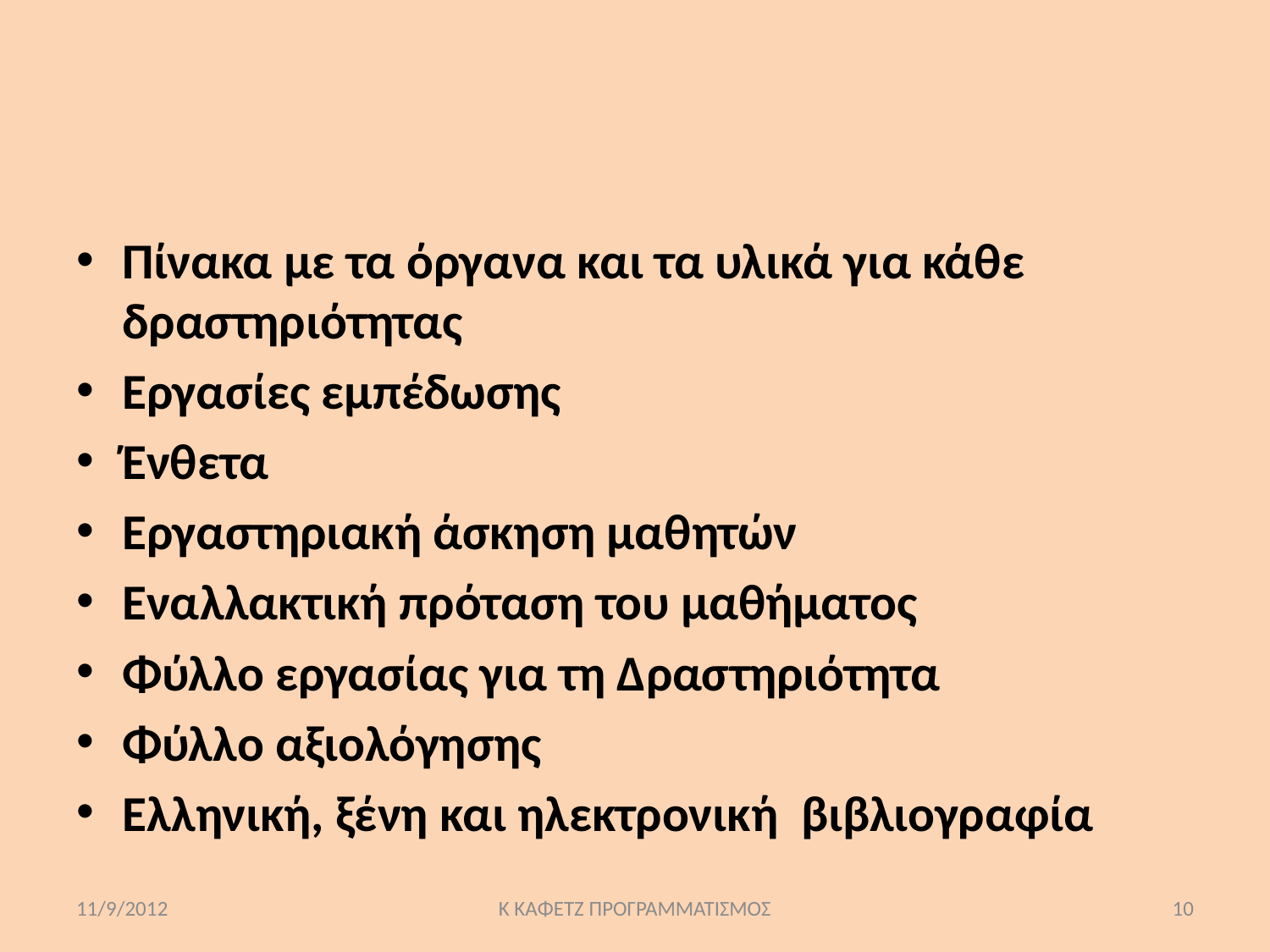

#
Πίνακα με τα όργανα και τα υλικά για κάθε δραστηριότητας
Εργασίες εμπέδωσης
Ένθετα
Εργαστηριακή άσκηση μαθητών
Εναλλακτική πρόταση του μαθήματος
Φύλλο εργασίας για τη Δραστηριότητα
Φύλλο αξιολόγησης
Ελληνική, ξένη και ηλεκτρονική  βιβλιογραφία
11/9/2012
Κ ΚΑΦΕΤΖ ΠΡΟΓΡΑΜΜΑΤΙΣΜΟΣ
10